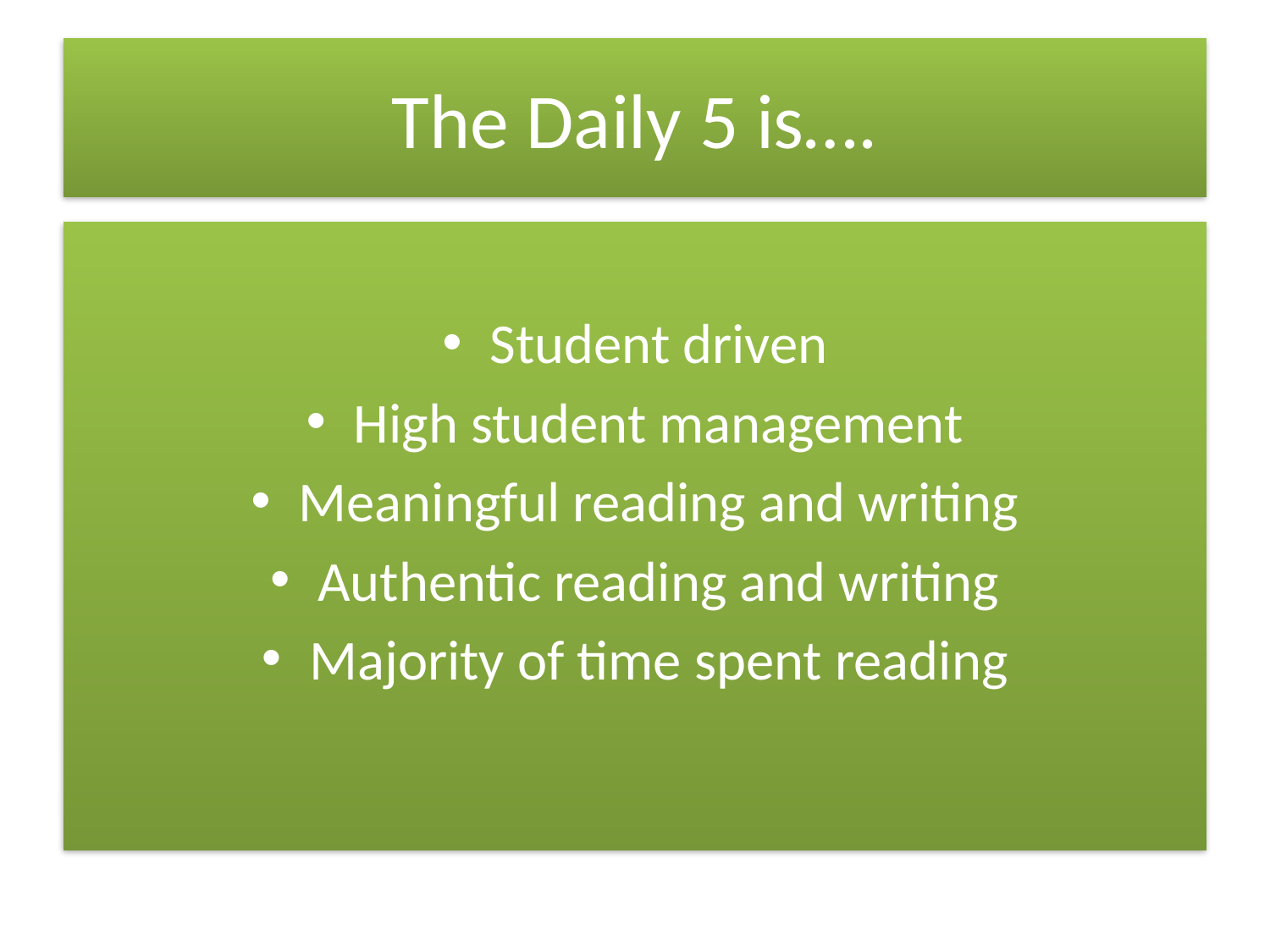

# The Daily 5 is….

Student driven
High student management
Meaningful reading and writing
Authentic reading and writing
Majority of time spent reading